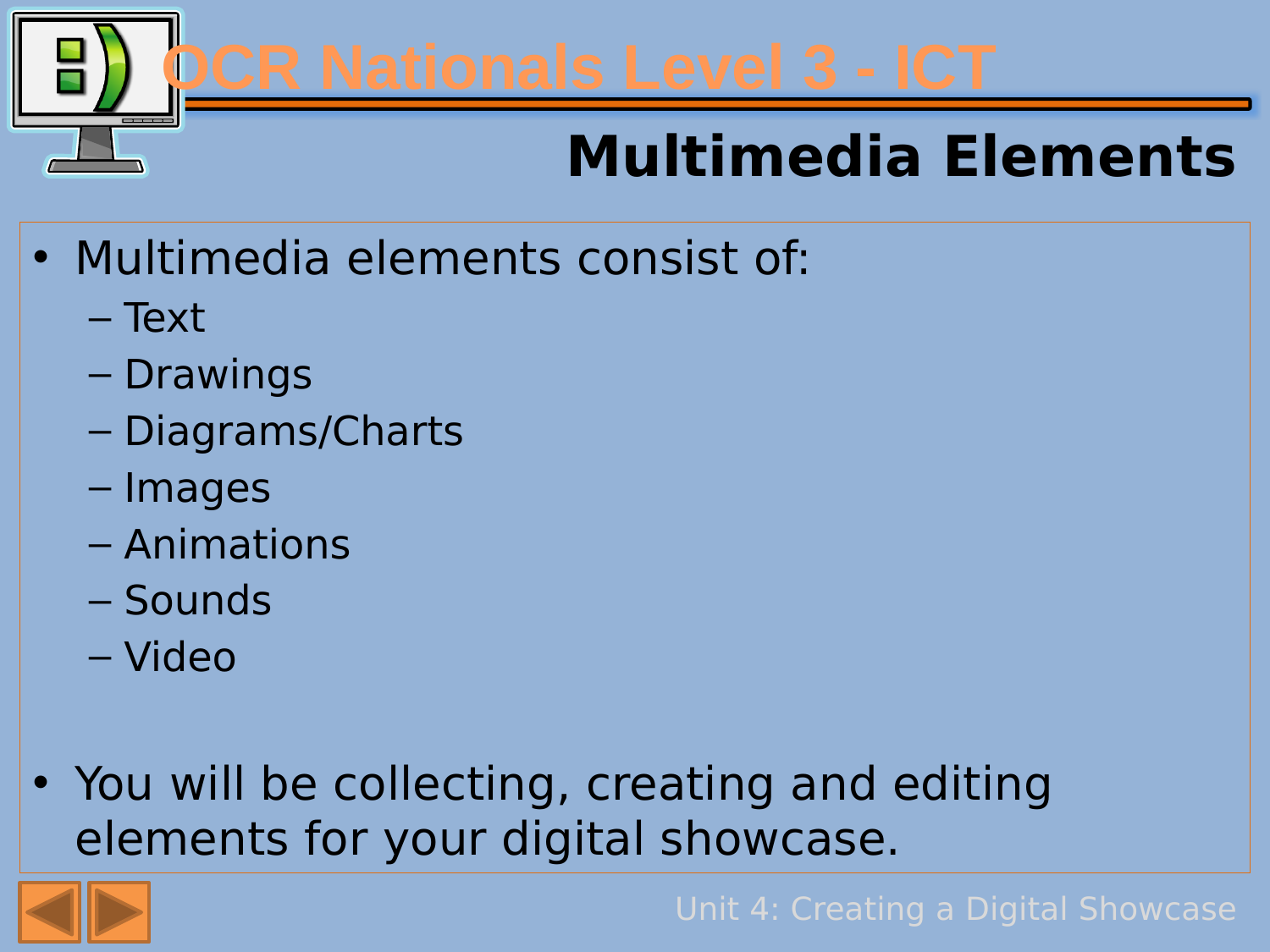

# Multimedia Elements
Multimedia elements consist of:
Text
Drawings
Diagrams/Charts
Images
Animations
Sounds
Video

You will be collecting, creating and editing elements for your digital showcase.